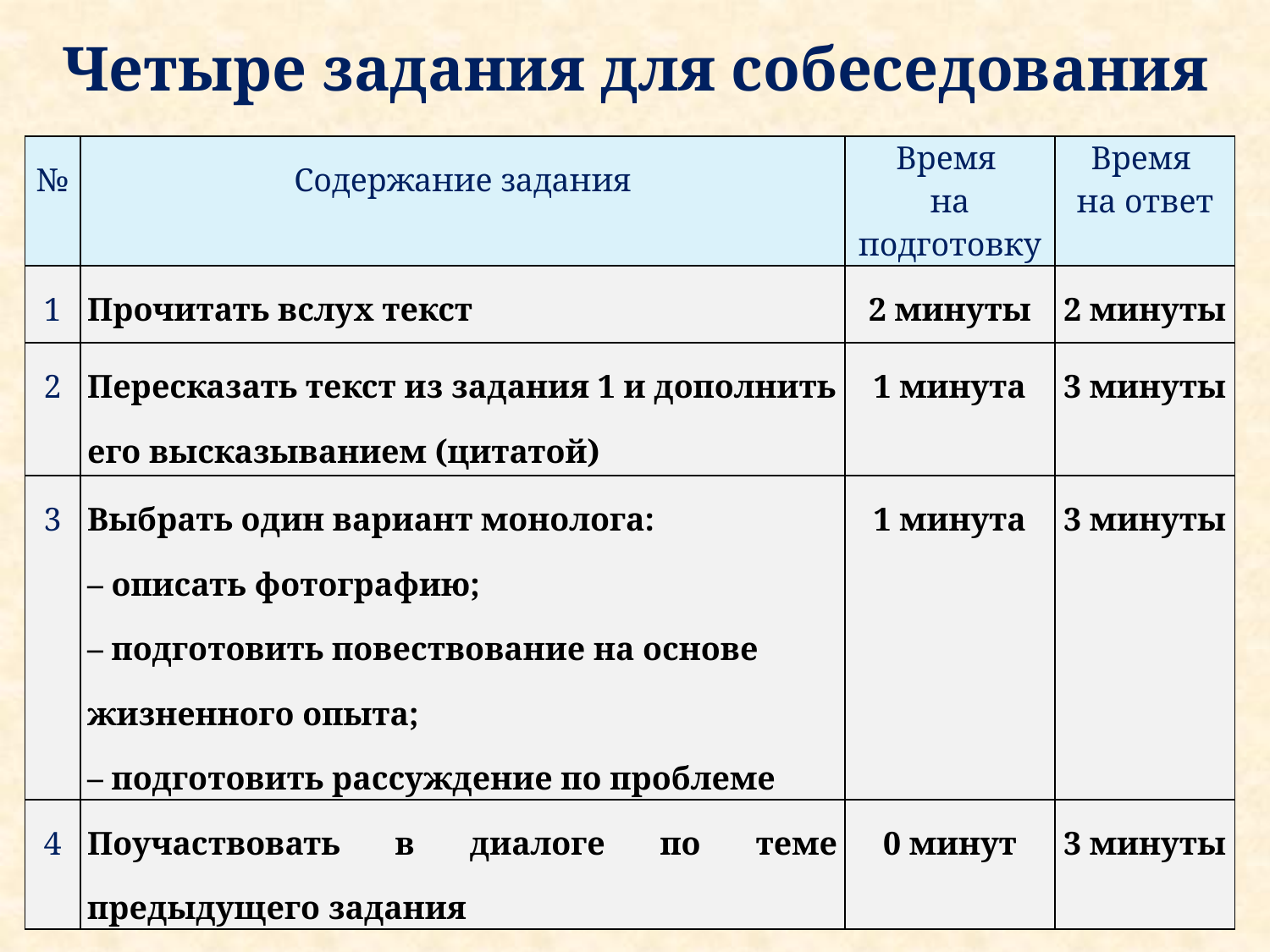

# Четыре задания для собеседования
| № | Содержание задания | Время на подготовку | Время на ответ |
| --- | --- | --- | --- |
| 1 | Прочитать вслух текст | 2 минуты | 2 минуты |
| 2 | Пересказать текст из задания 1 и дополнить его высказыванием (цитатой) | 1 минута | 3 минуты |
| 3 | Выбрать один вариант монолога: – описать фотографию; – подготовить повествование на основе жизненного опыта; – подготовить рассуждение по проблеме | 1 минута | 3 минуты |
| 4 | Поучаствовать в диалоге по теме предыдущего задания | 0 минут | 3 минуты |